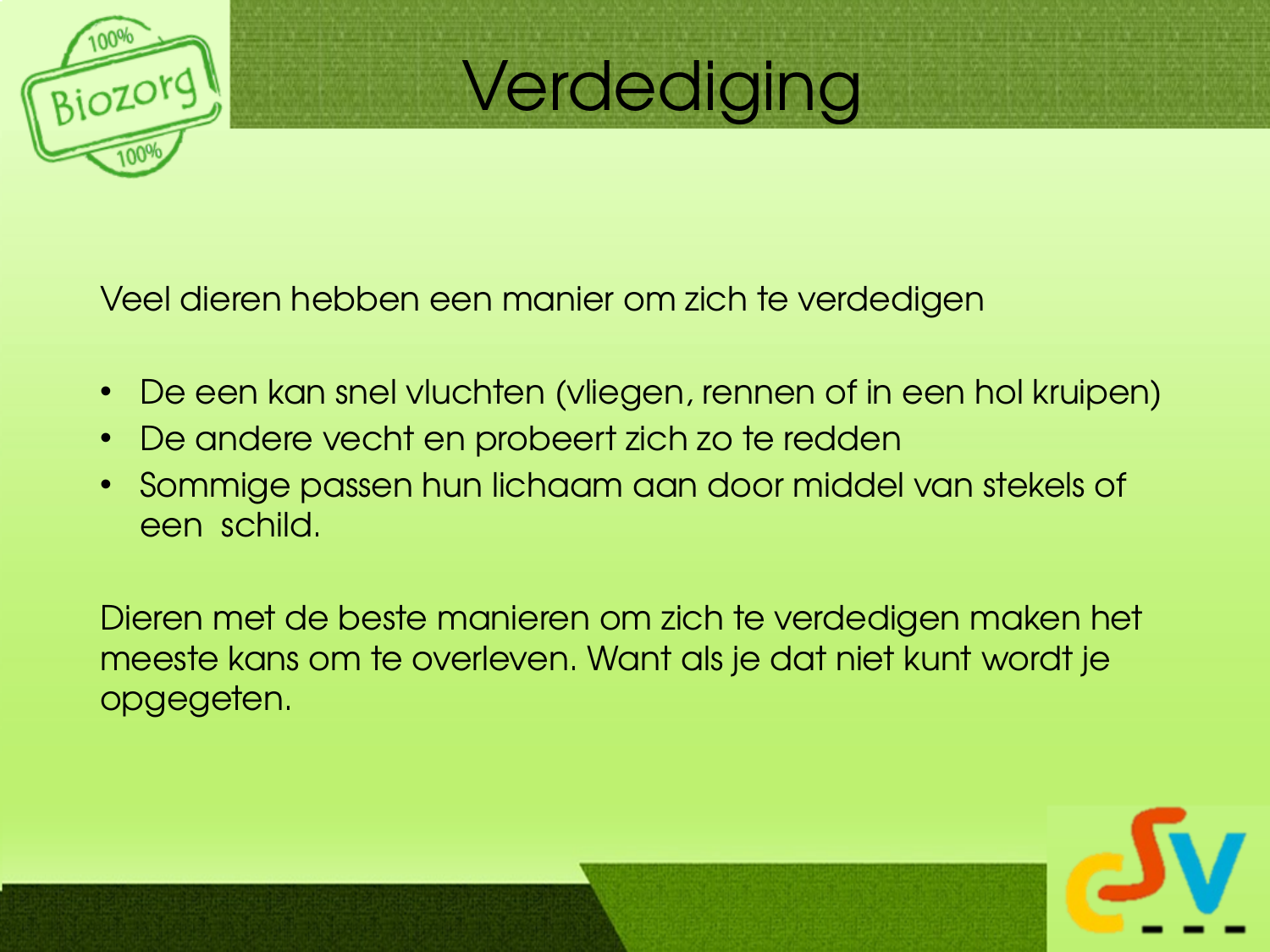

# Verdediging
Veel dieren hebben een manier om zich te verdedigen

De een kan snel vluchten (vliegen, rennen of in een hol kruipen)
De andere vecht en probeert zich zo te redden
Sommige passen hun lichaam aan door middel van stekels of een  schild.

Dieren met de beste manieren om zich te verdedigen maken het meeste kans om te overleven. Want als je dat niet kunt wordt je opgegeten.